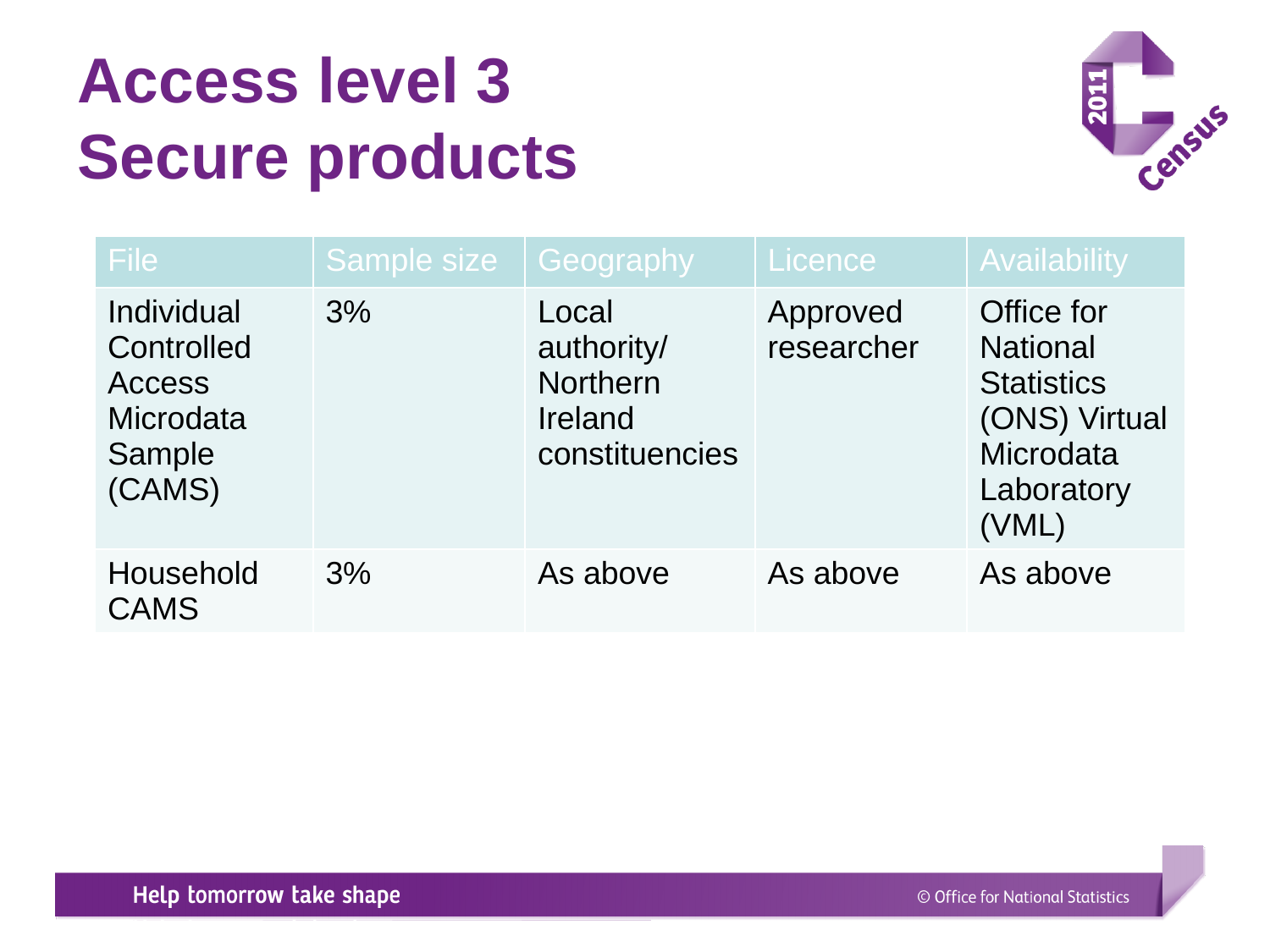

# Access level 3 Secure products
| File | Sample size | Geography | Licence | Availability |
| --- | --- | --- | --- | --- |
| Individual Controlled Access Microdata Sample (CAMS) | 3% | Local authority/ Northern Ireland constituencies | Approved researcher | Office for National Statistics (ONS) Virtual Microdata Laboratory (VML) |
| Household CAMS | 3% | As above | As above | As above |